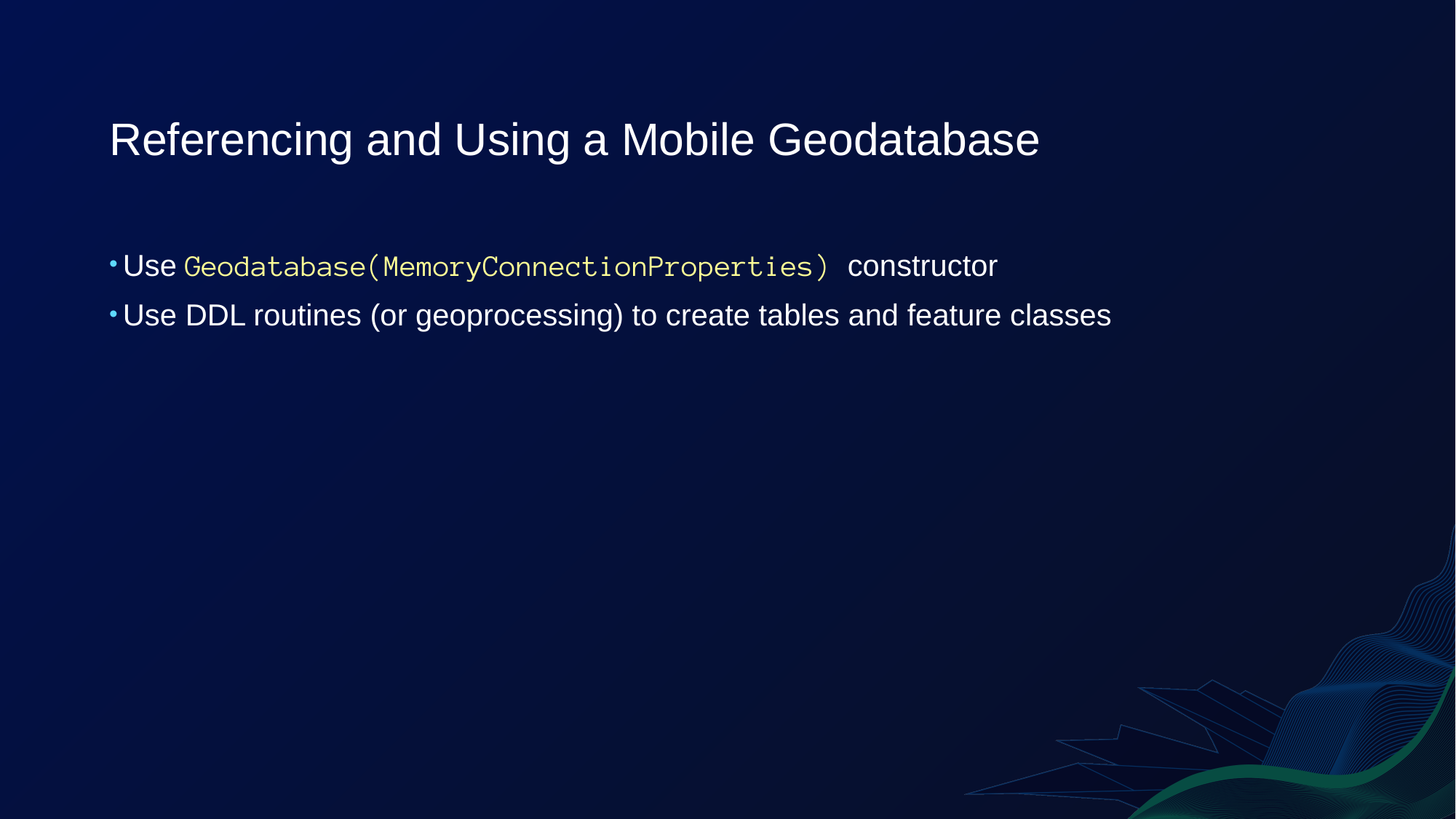

# Referencing and Using a Mobile Geodatabase
Use Geodatabase(MemoryConnectionProperties) constructor
Use DDL routines (or geoprocessing) to create tables and feature classes